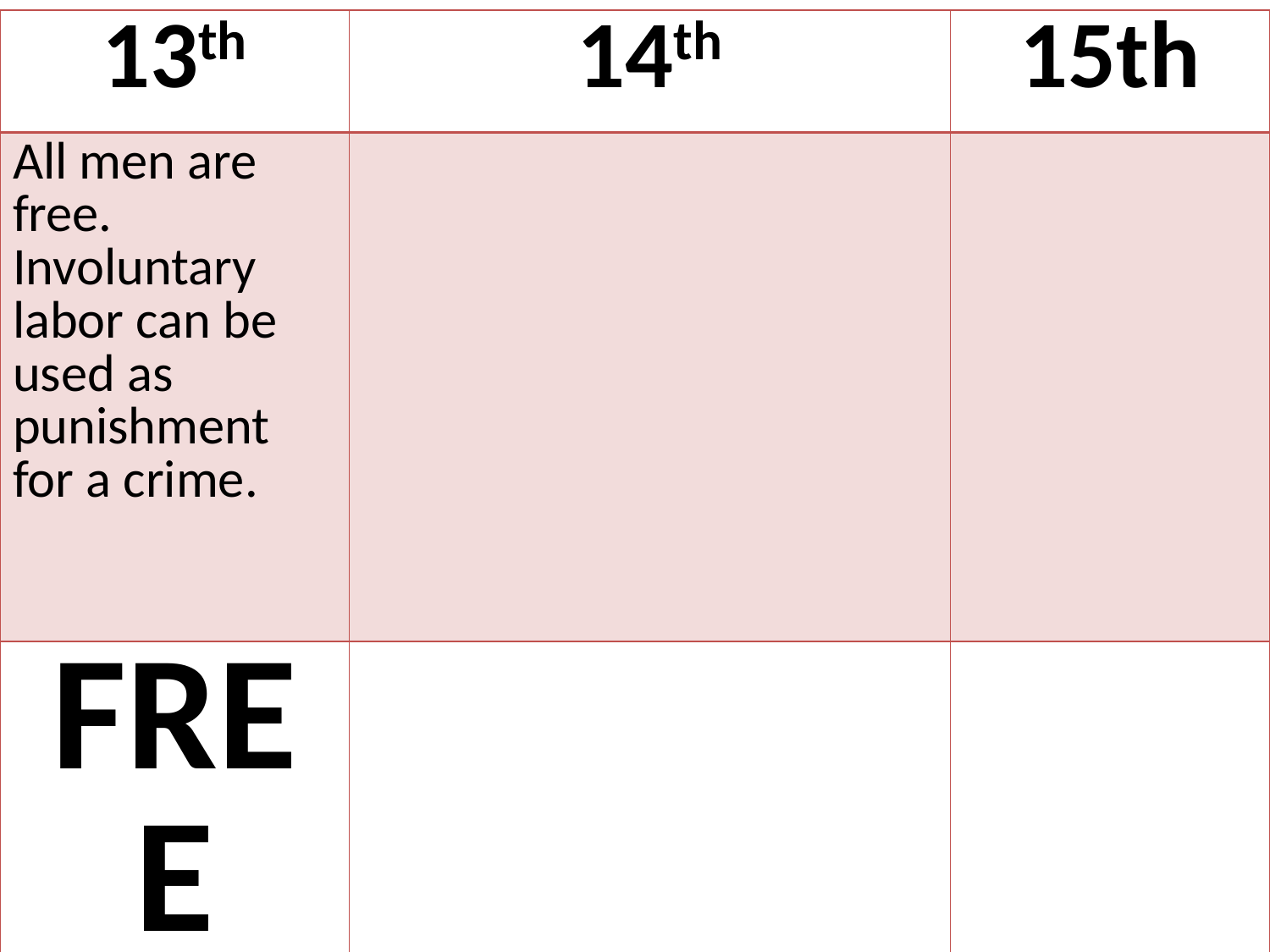

| 13th | 14th | 15th |
| --- | --- | --- |
| All men are free. Involuntary labor can be used as punishment for a crime. |  |  |
| FREE |  |  |